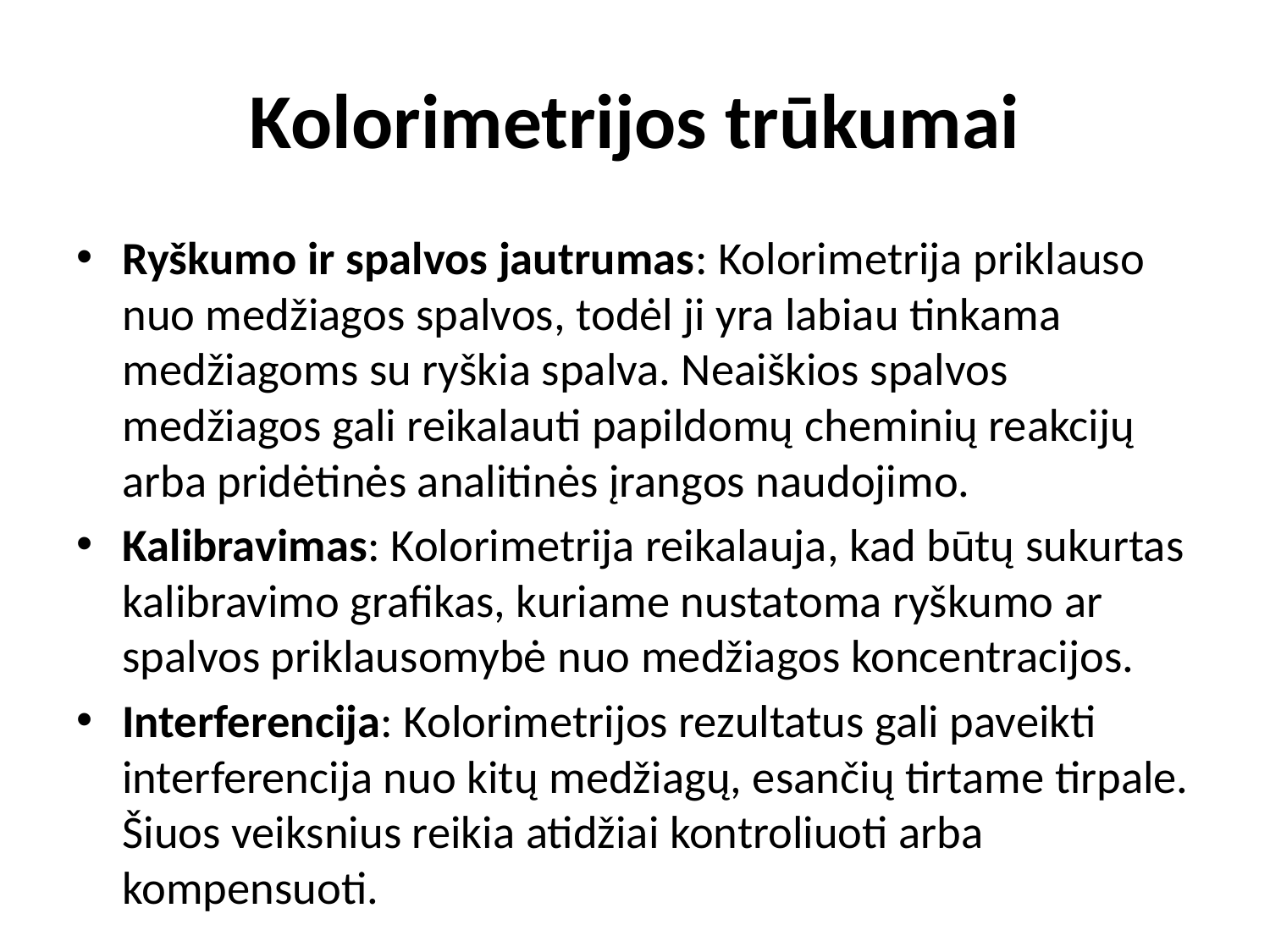

# Kolorimetrijos trūkumai
Ryškumo ir spalvos jautrumas: Kolorimetrija priklauso nuo medžiagos spalvos, todėl ji yra labiau tinkama medžiagoms su ryškia spalva. Neaiškios spalvos medžiagos gali reikalauti papildomų cheminių reakcijų arba pridėtinės analitinės įrangos naudojimo.
Kalibravimas: Kolorimetrija reikalauja, kad būtų sukurtas kalibravimo grafikas, kuriame nustatoma ryškumo ar spalvos priklausomybė nuo medžiagos koncentracijos.
Interferencija: Kolorimetrijos rezultatus gali paveikti interferencija nuo kitų medžiagų, esančių tirtame tirpale. Šiuos veiksnius reikia atidžiai kontroliuoti arba kompensuoti.